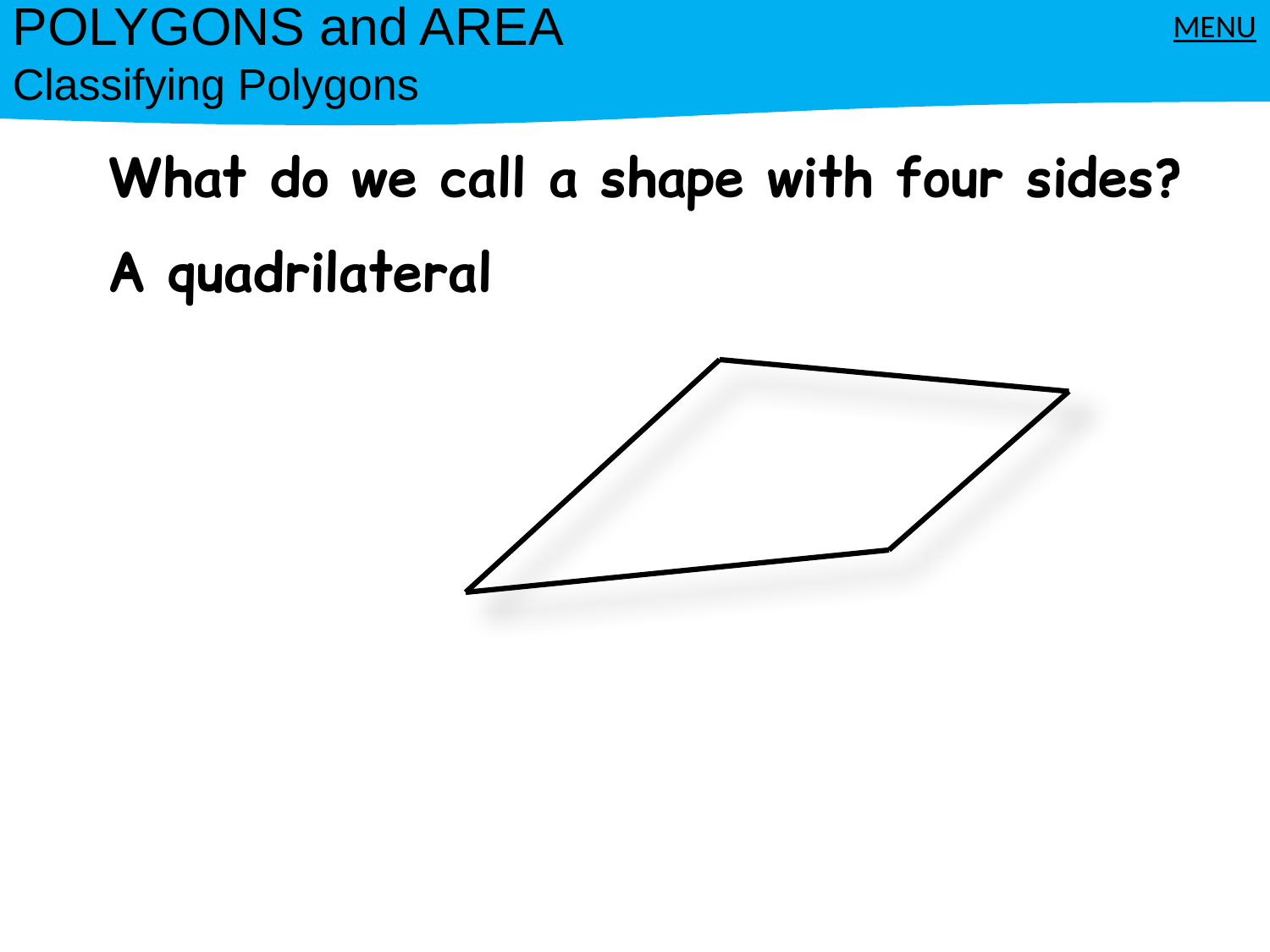

POLYGONS and AREA
Classifying Polygons
MENU
What do we call a shape with four sides?
A quadrilateral